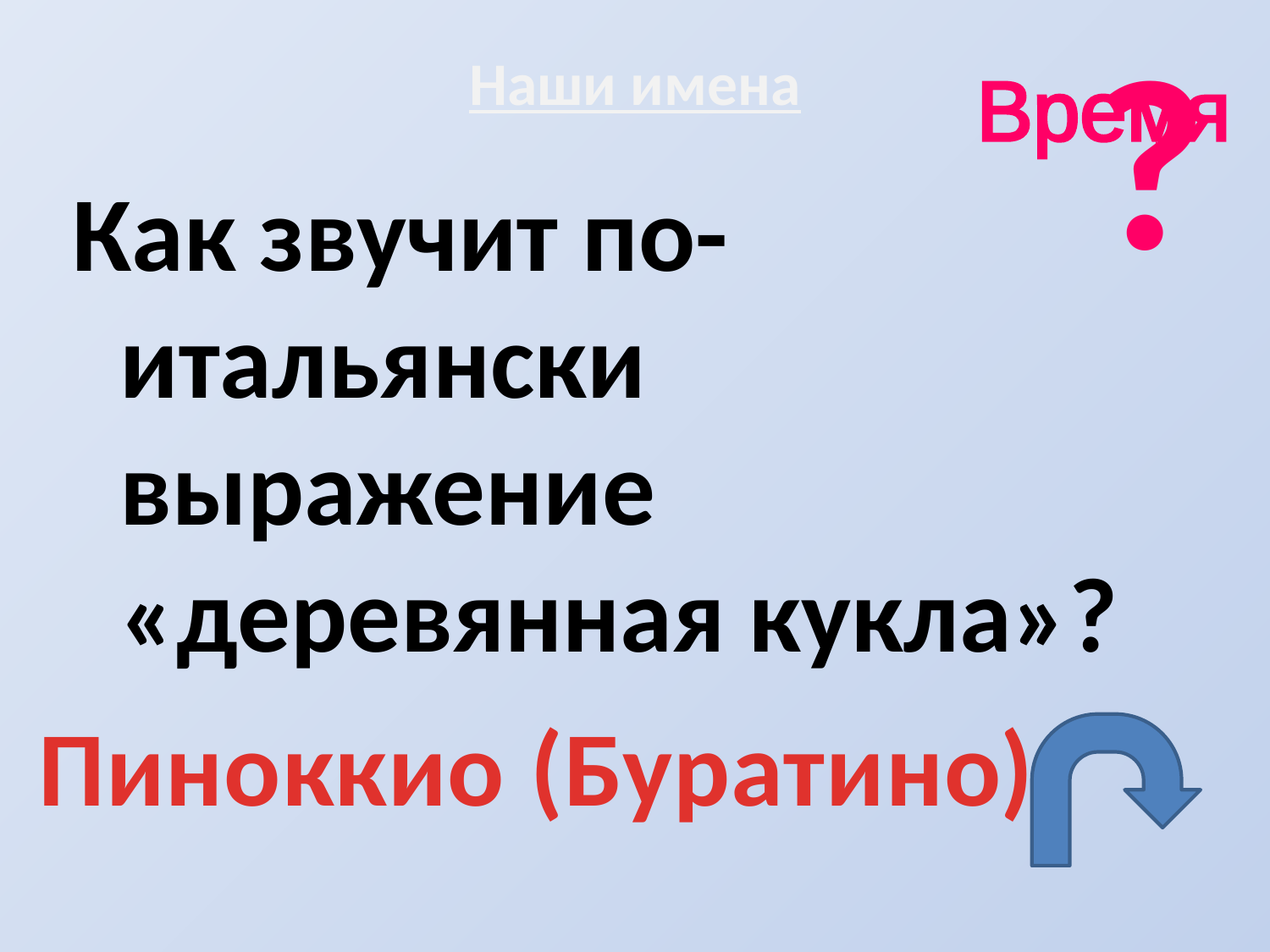

?
# Наши имена
Время
Как звучит по-итальянски выражение «деревянная кукла»?

Пиноккио (Буратино)